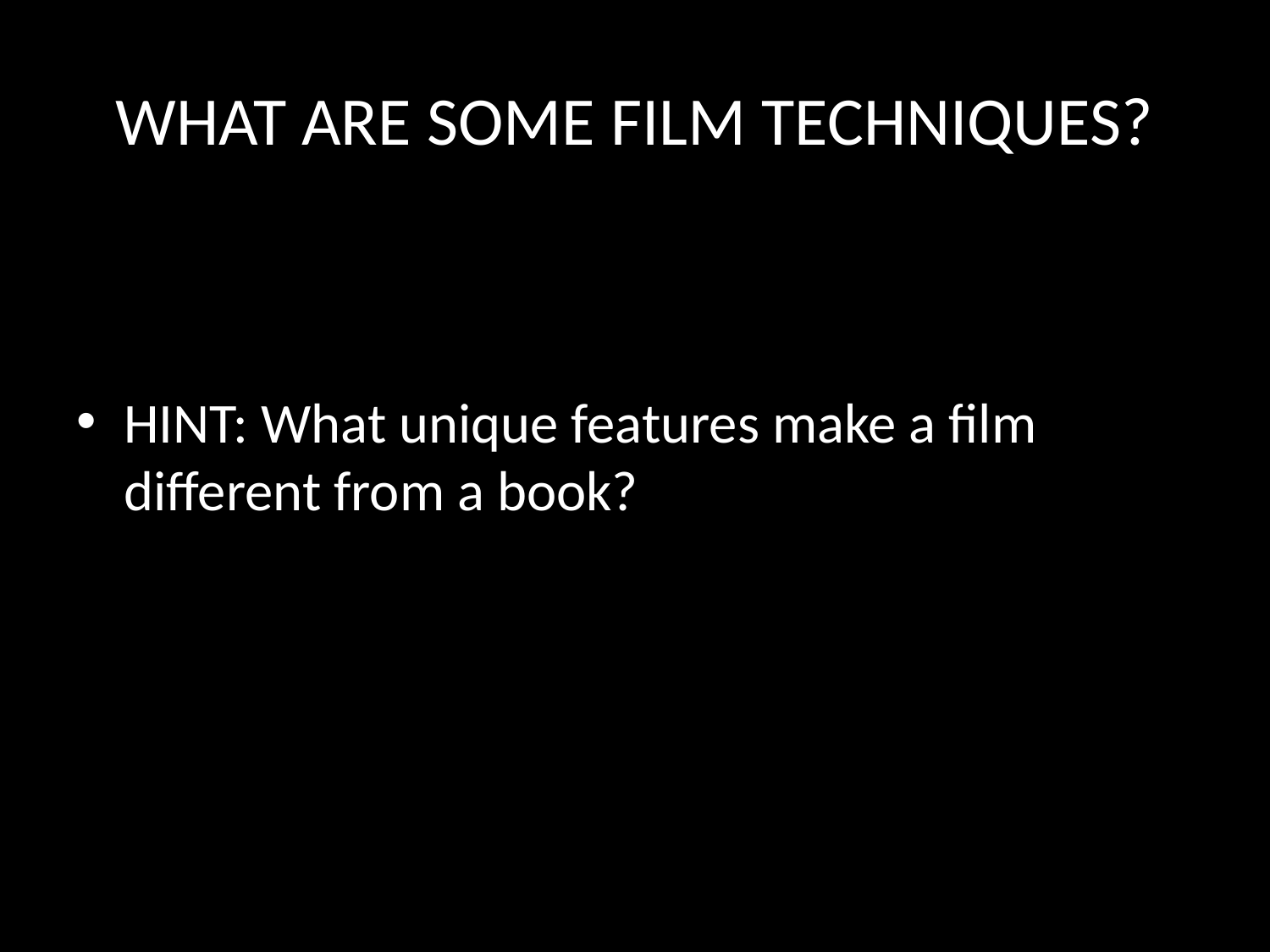

# WHAT ARE SOME FILM TECHNIQUES?

HINT: What unique features make a film different from a book?